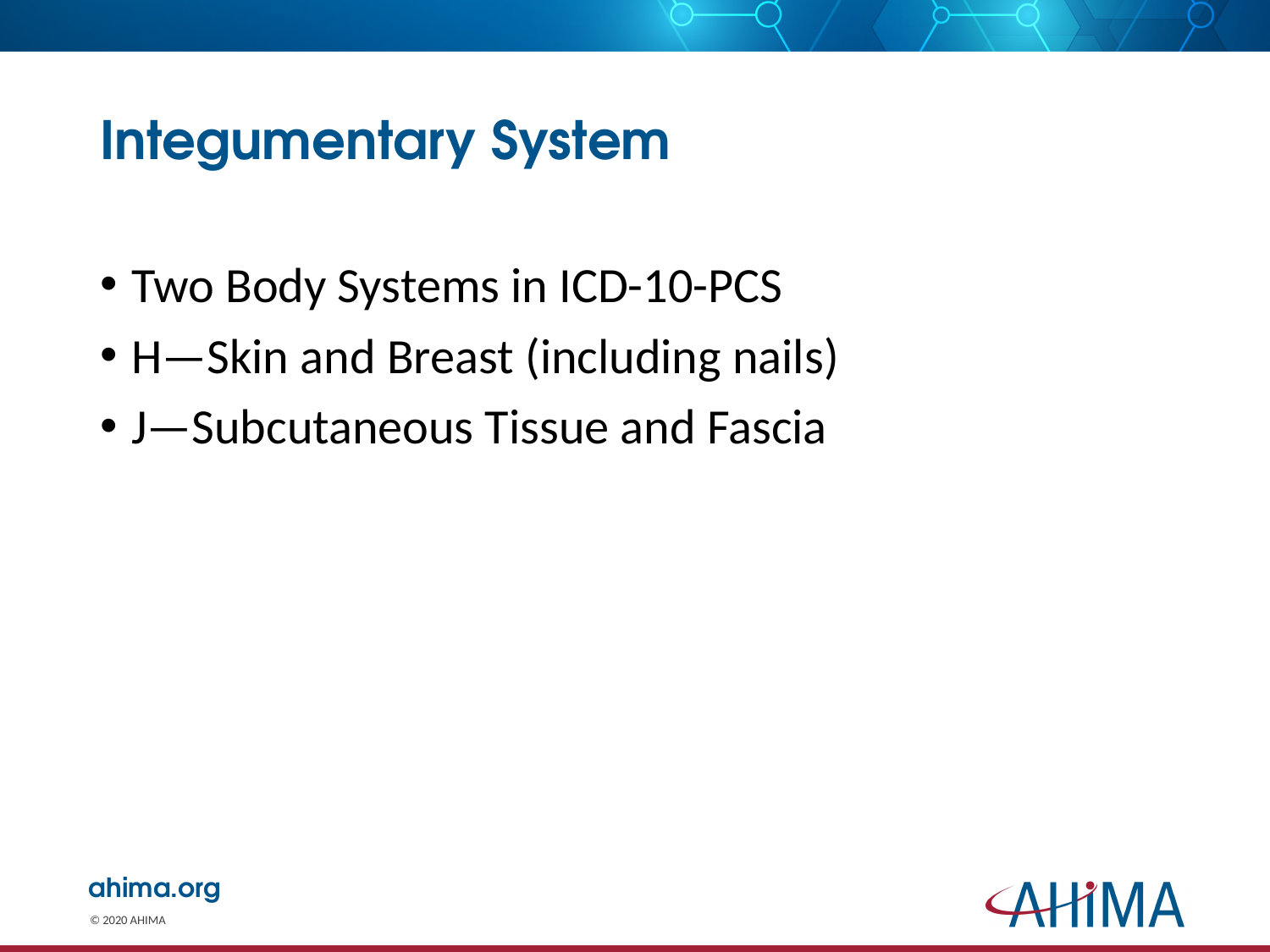

# Integumentary System
Two Body Systems in ICD-10-PCS
H—Skin and Breast (including nails)
J—Subcutaneous Tissue and Fascia